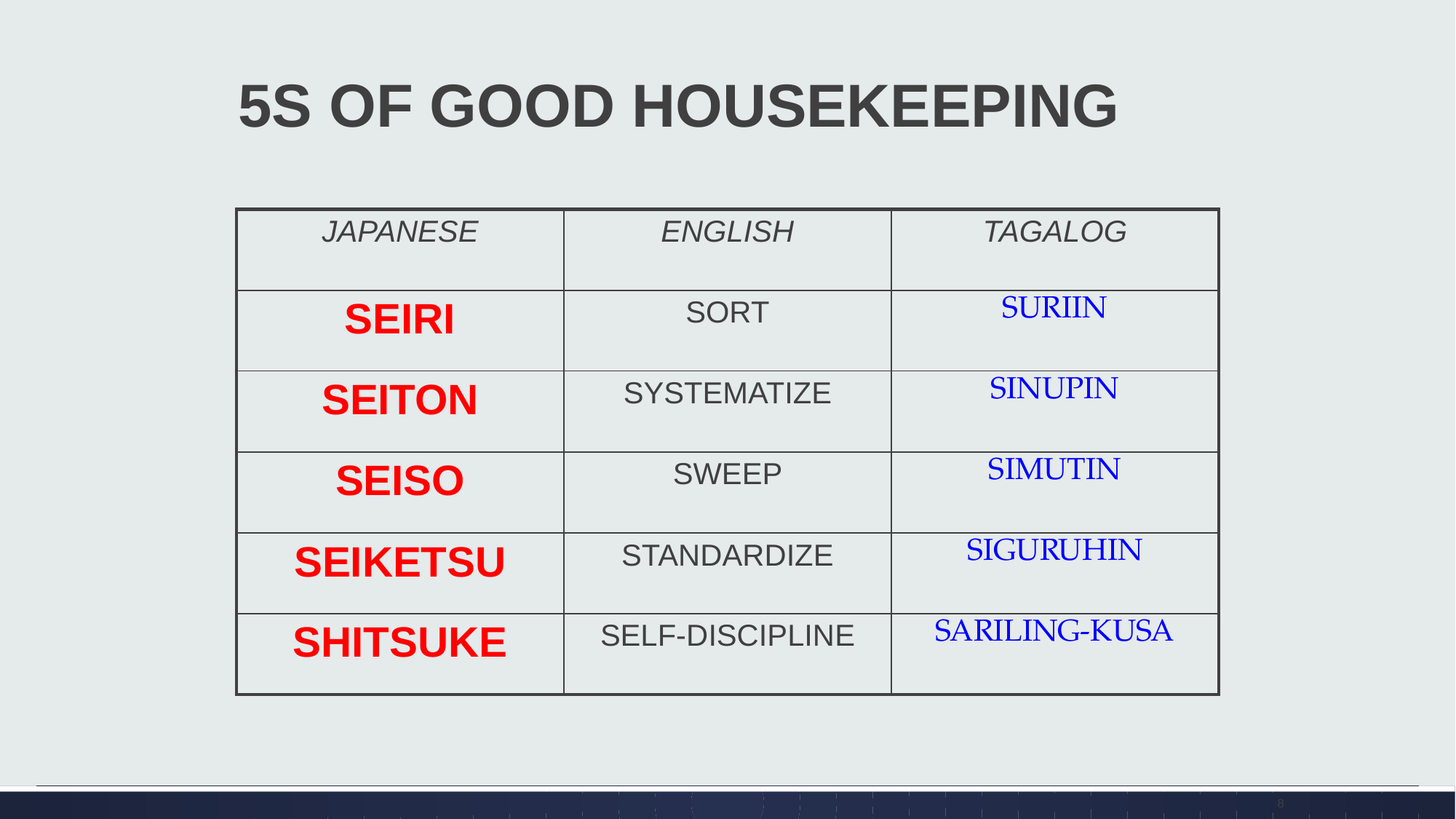

# 5S OF GOOD HOUSEKEEPING
| JAPANESE | ENGLISH | TAGALOG |
| --- | --- | --- |
| SEIRI | SORT | SURIIN |
| SEITON | SYSTEMATIZE | SINUPIN |
| SEISO | SWEEP | SIMUTIN |
| SEIKETSU | STANDARDIZE | SIGURUHIN |
| SHITSUKE | SELF-DISCIPLINE | SARILING-KUSA |
8